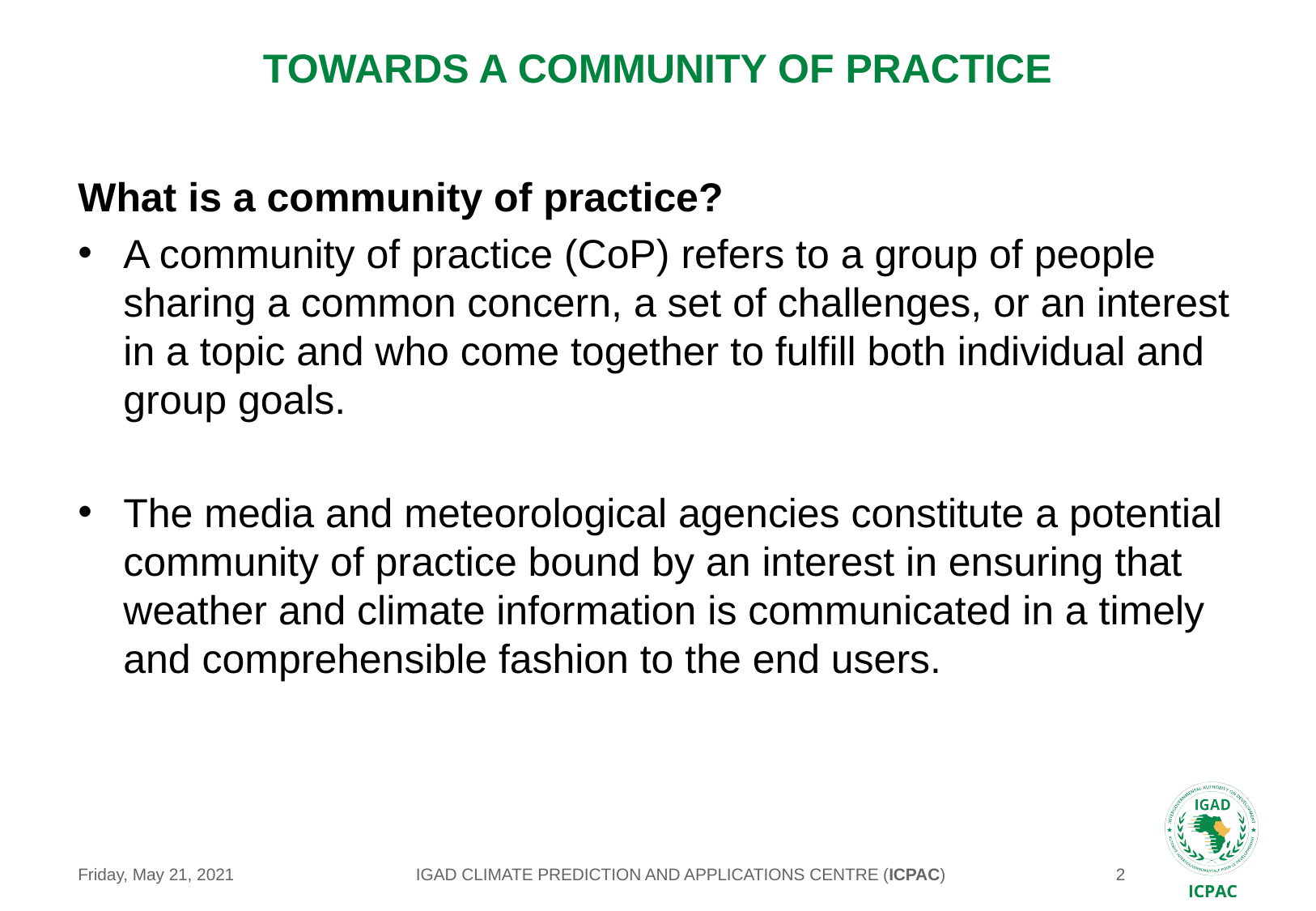

# TOWARDS A COMMUNITY OF PRACTICE
What is a community of practice?
A community of practice (CoP) refers to a group of people sharing a common concern, a set of challenges, or an interest in a topic and who come together to fulfill both individual and group goals.

The media and meteorological agencies constitute a potential community of practice bound by an interest in ensuring that weather and climate information is communicated in a timely and comprehensible fashion to the end users.

IGAD CLIMATE PREDICTION AND APPLICATIONS CENTRE (ICPAC)
Friday, May 21, 2021
2